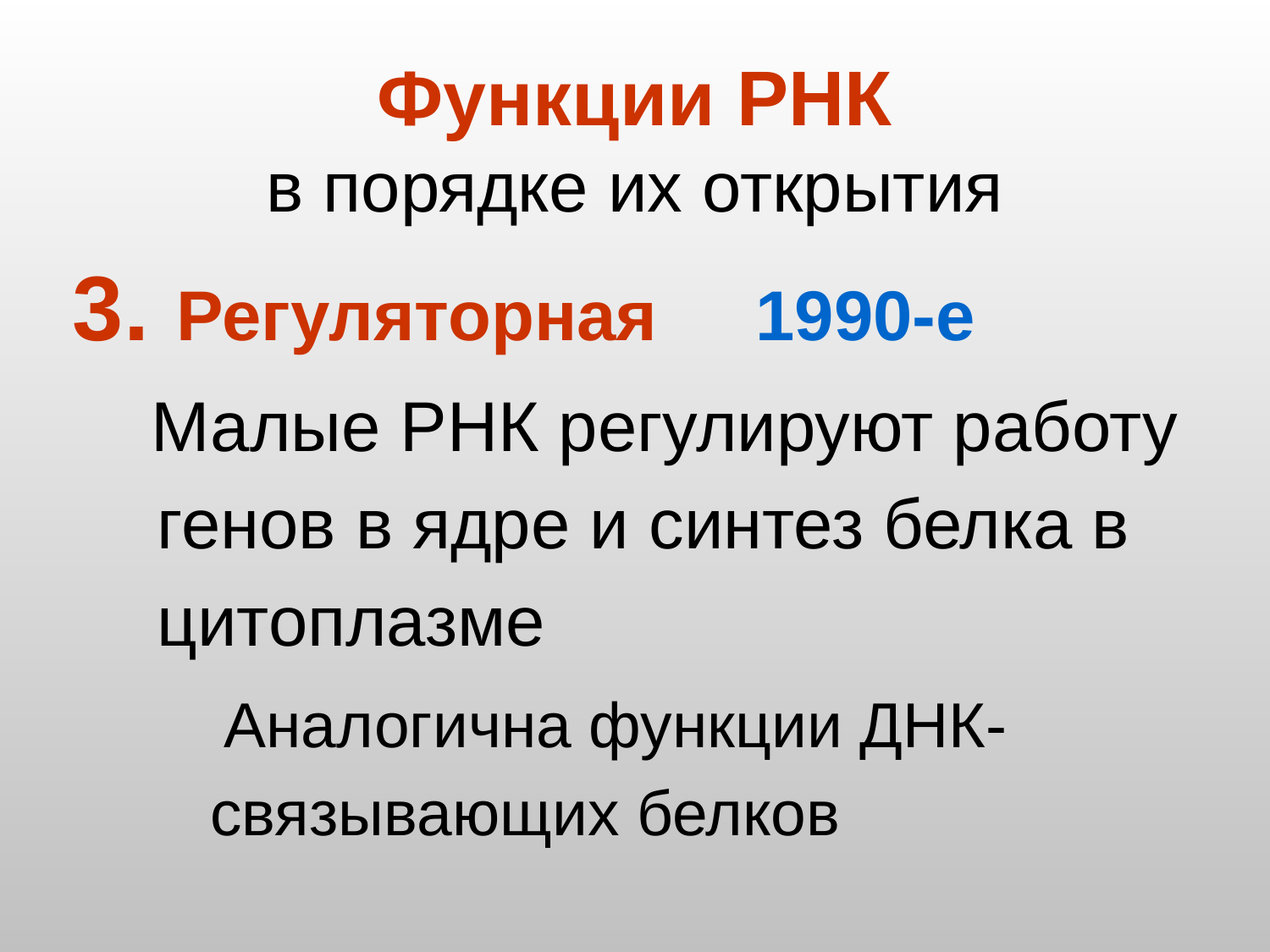

# Функции РНК в порядке их открытия
 Регуляторная     1990-е
    Малые РНК регулируют работу генов в ядре и синтез белка в цитоплазме
     Аналогична функции ДНК-связывающих белков